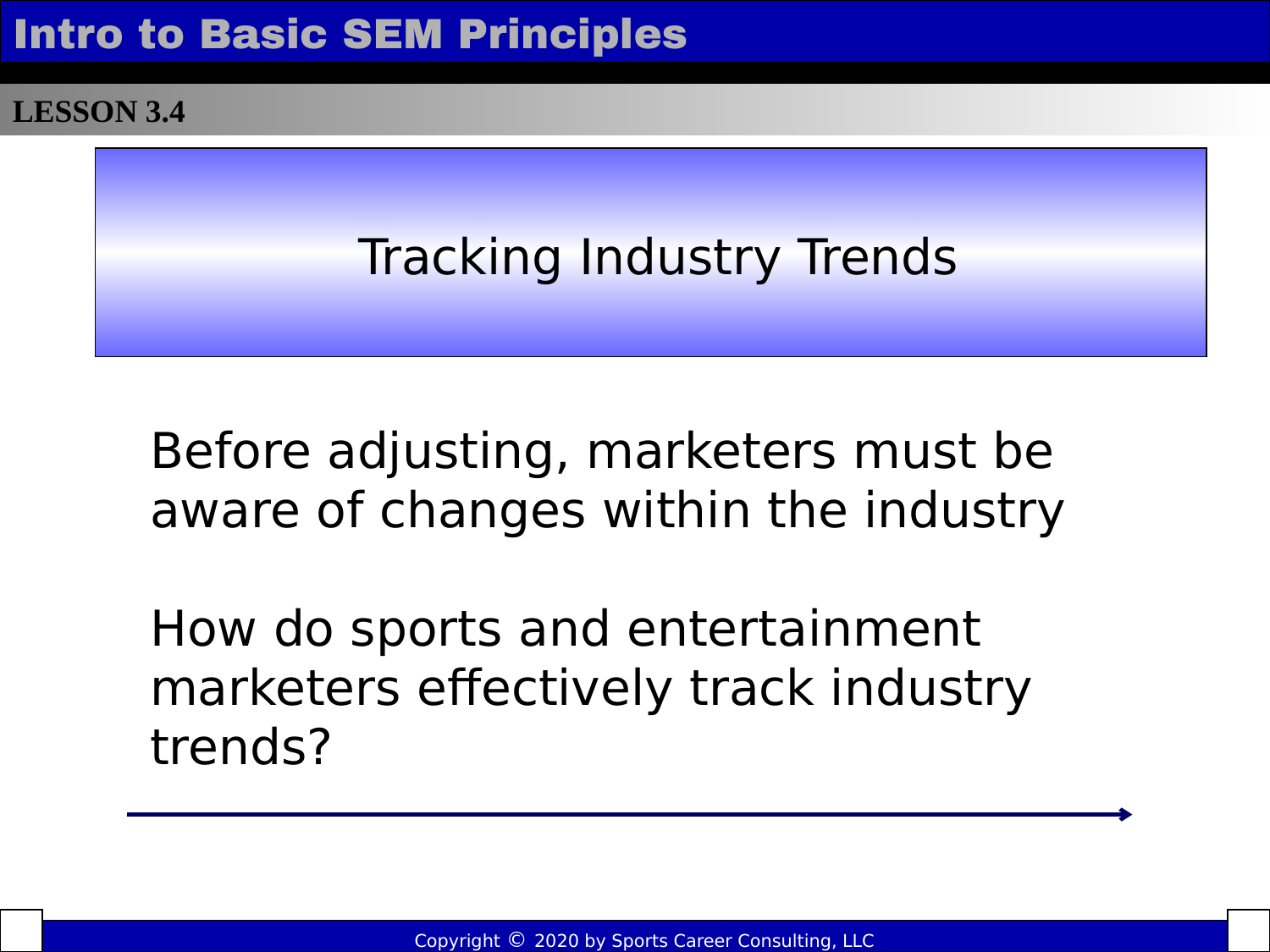

Intro to Basic SEM Principles
LESSON 3.4
Product Placement

 Tracking Industry Trends

Before adjusting, marketers must be aware of changes within the industry

How do sports and entertainment marketers effectively track industry trends?

Copyright © 2020 by Sports Career Consulting, LLC